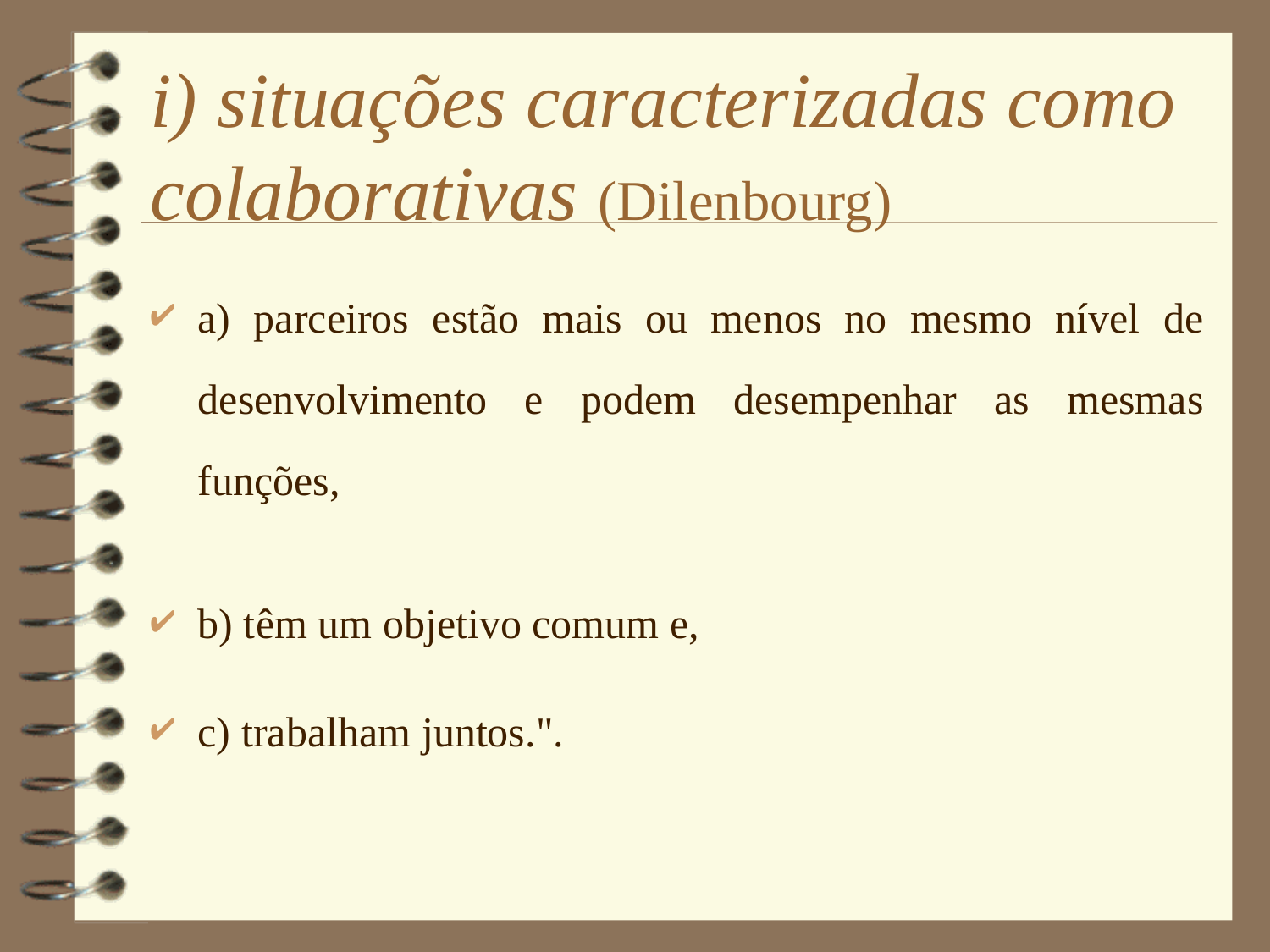

# i) situações caracterizadas como colaborativas (Dilenbourg)
a) parceiros estão mais ou menos no mesmo nível de desenvolvimento e podem desempenhar as mesmas funções,

b) têm um objetivo comum e,

c) trabalham juntos.".